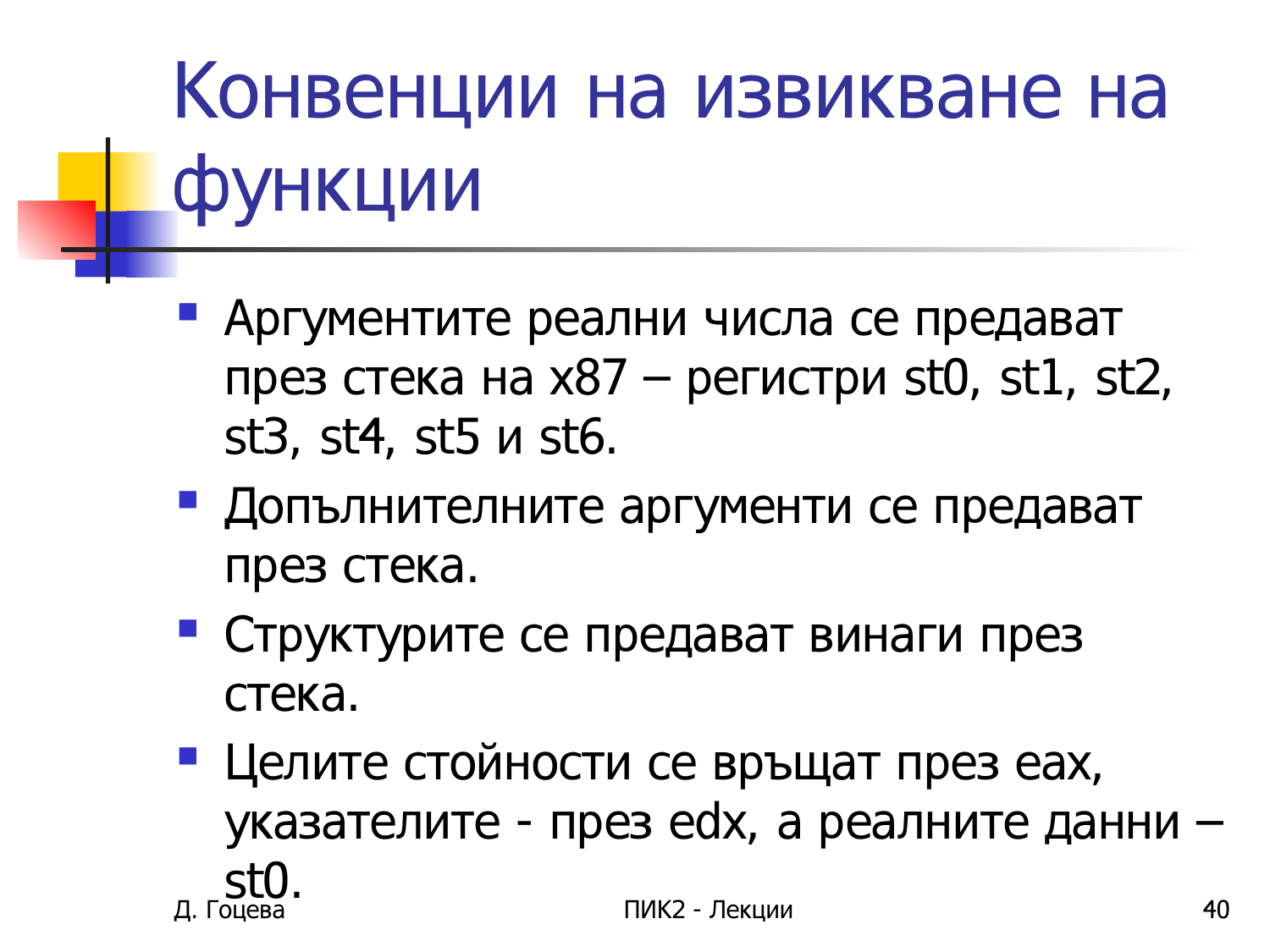

# Конвенции на извикване на функции
Аргументите реални числа се предават през стека на х87 – регистри st0, st1, st2, st3, st4, st5 и st6.
Допълнителните аргументи се предават през стека.
Структурите се предават винаги през стека.
Целите стойности се връщат през еах, указателите - през edx, а реaлните данни – st0.
Д. Гоцева
ПИК2 - Лекции
40